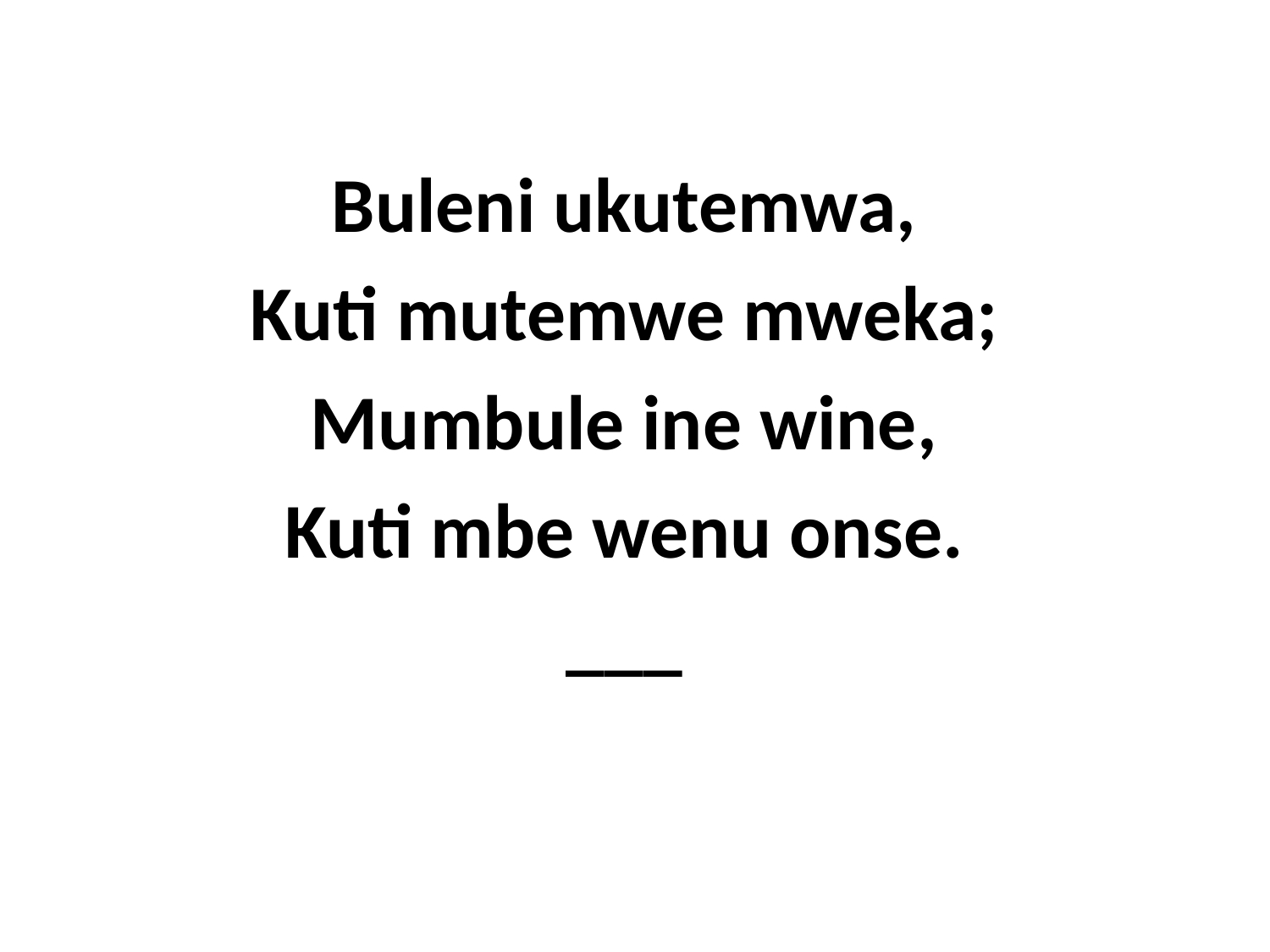

Buleni ukutemwa,
Kuti mutemwe mweka;
Mumbule ine wine,
Kuti mbe wenu onse.
___